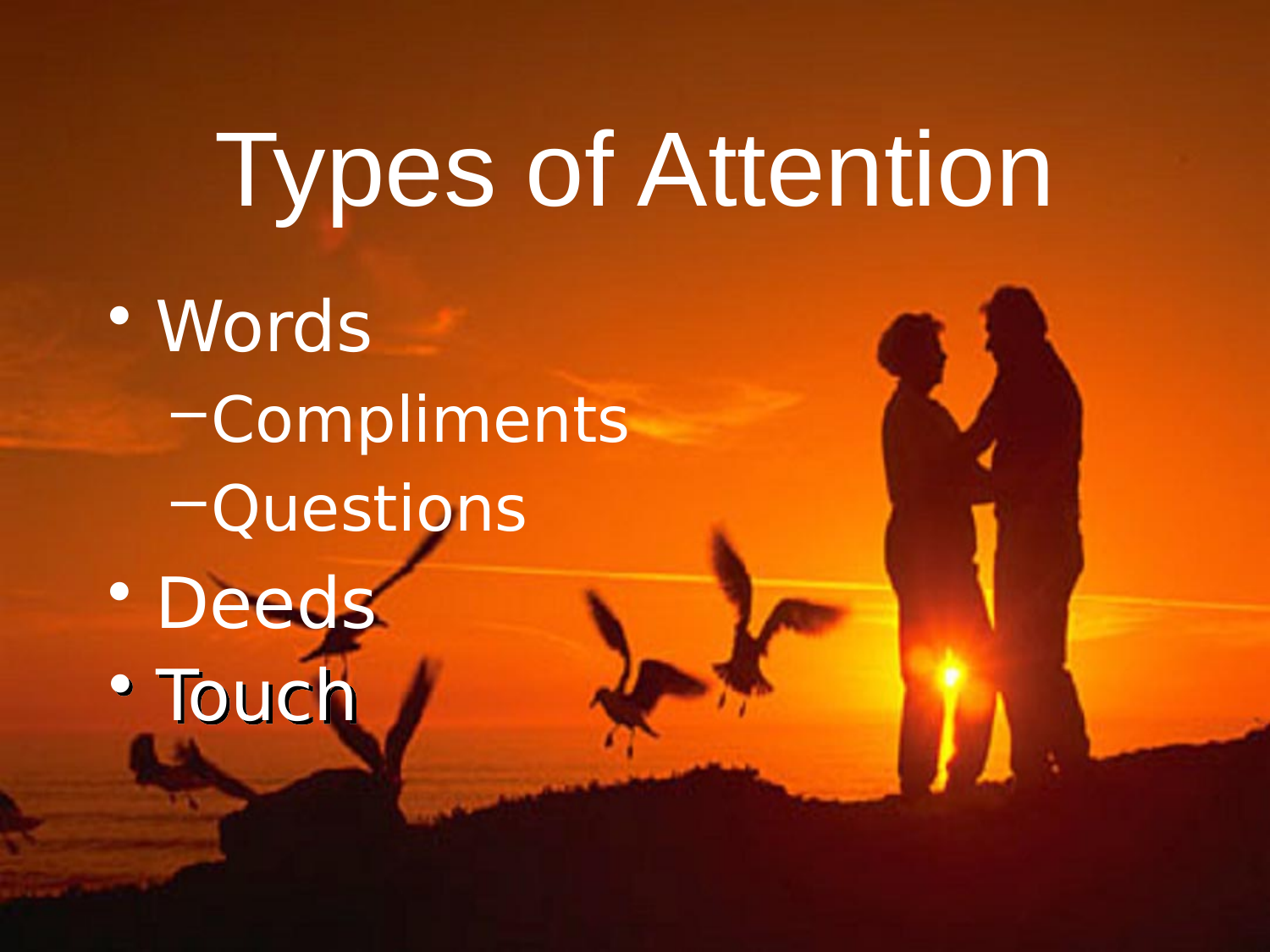

# Types of Attention
Words
Compliments
Questions
Deeds
Touch